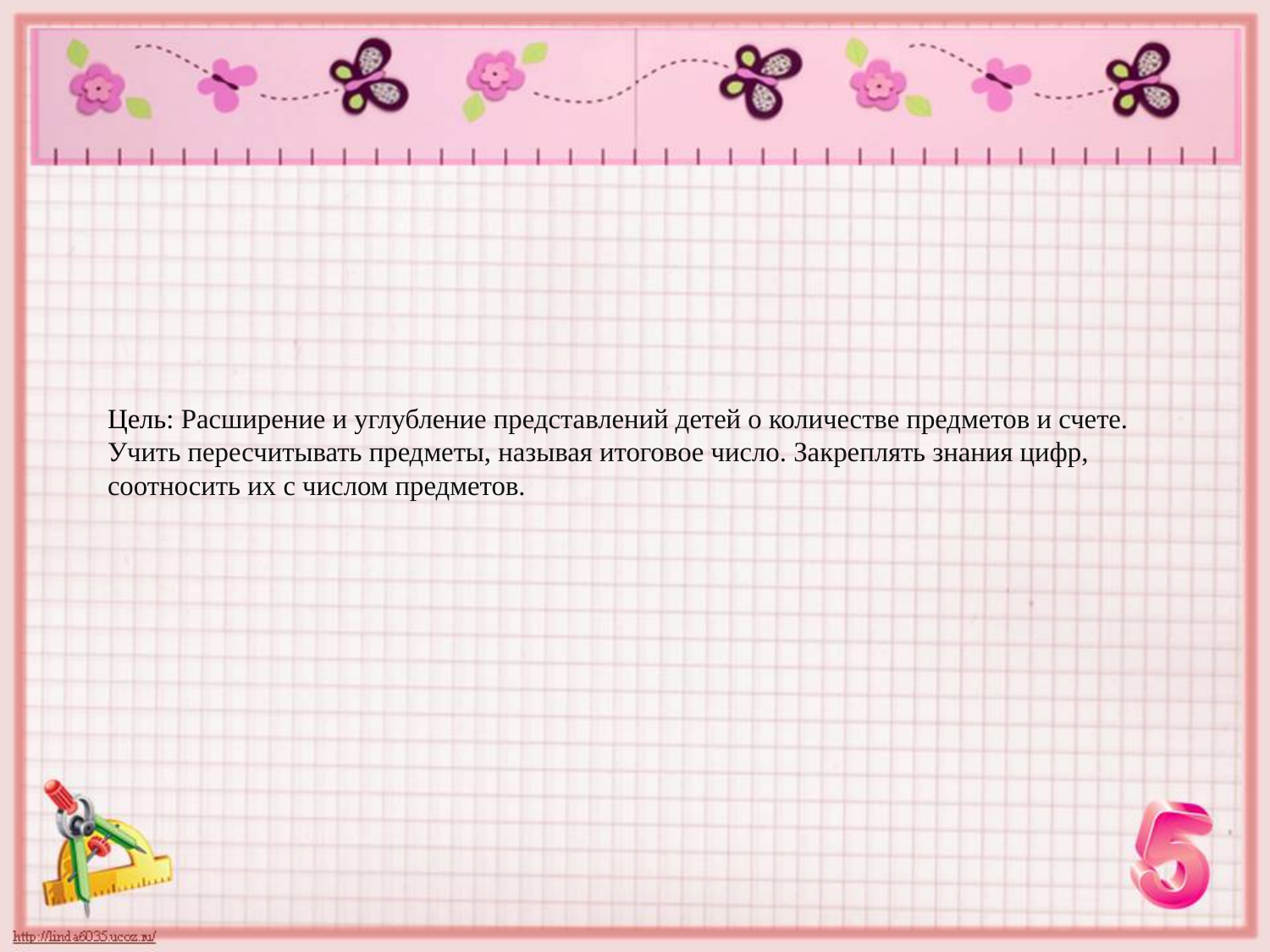

# Цель: Расширение и углубление представлений детей о количестве предметов и счете. Учить пересчитывать предметы, называя итоговое число. Закреплять знания цифр, соотносить их с числом предметов.